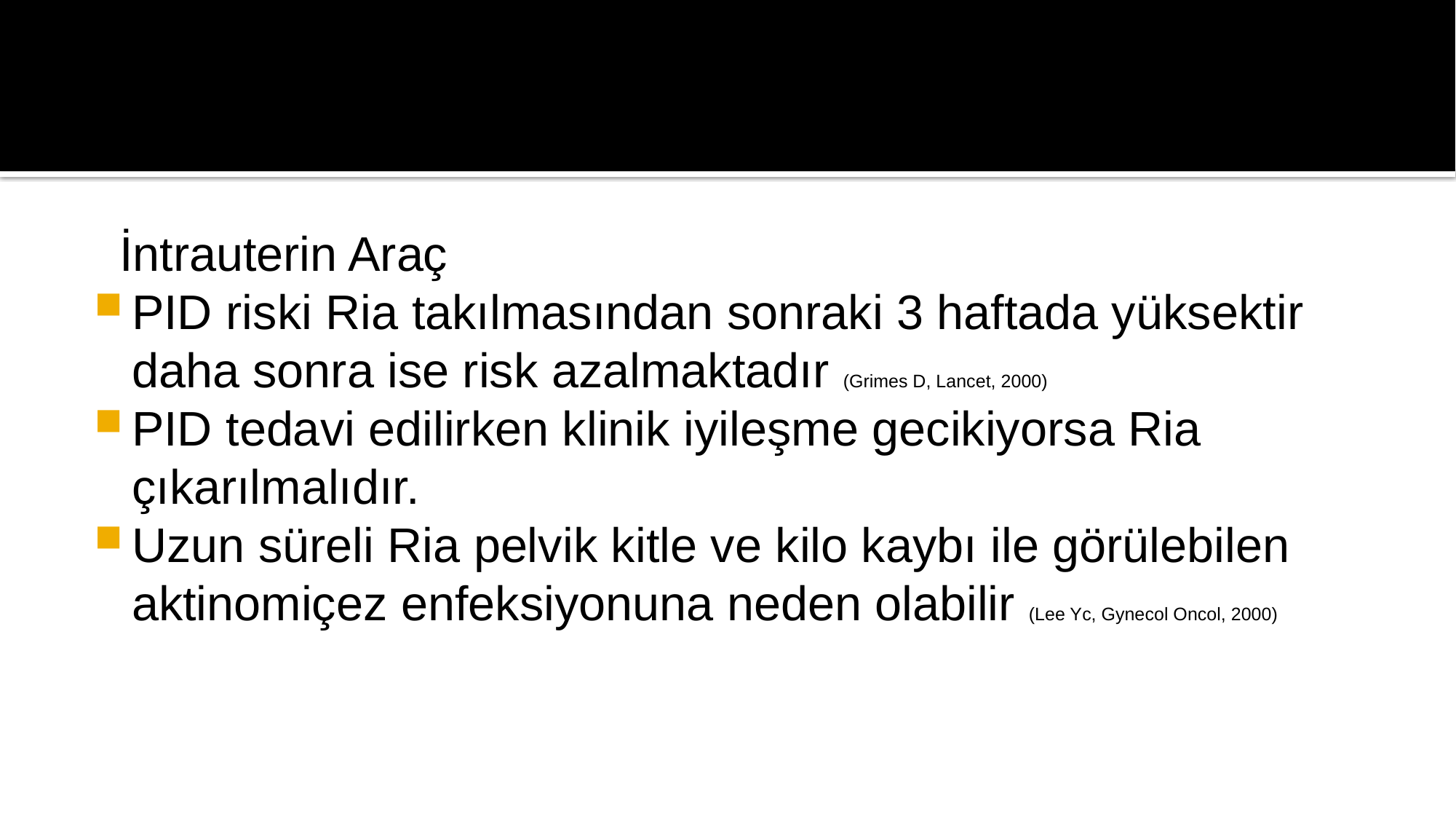

İntrauterin Araç
PID riski Ria takılmasından sonraki 3 haftada yüksektir daha sonra ise risk azalmaktadır (Grimes D, Lancet, 2000)
PID tedavi edilirken klinik iyileşme gecikiyorsa Ria çıkarılmalıdır.
Uzun süreli Ria pelvik kitle ve kilo kaybı ile görülebilen  aktinomiçez enfeksiyonuna neden olabilir (Lee Yc, Gynecol Oncol, 2000)